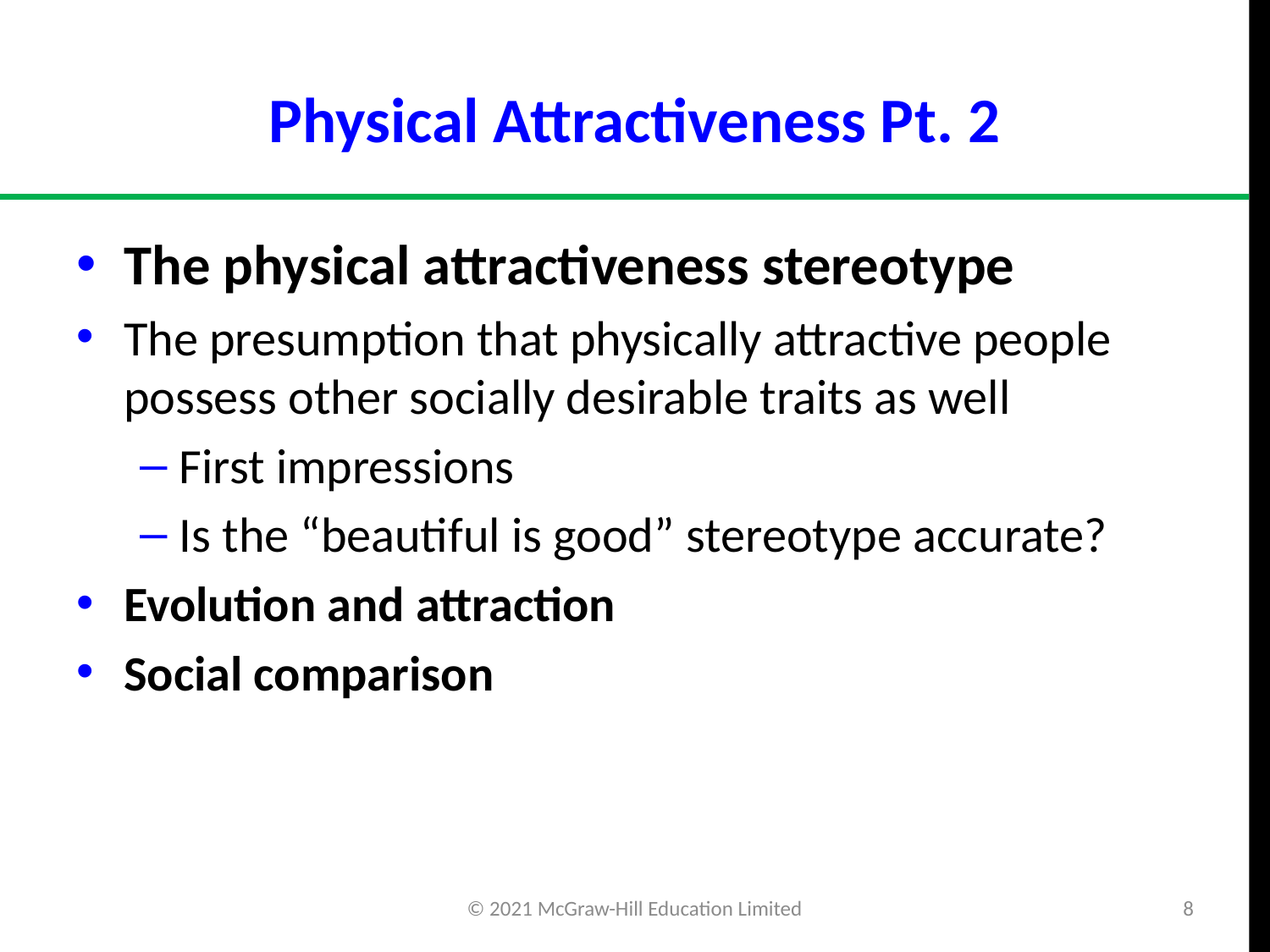

# Physical Attractiveness Pt. 2
The physical attractiveness stereotype
The presumption that physically attractive people possess other socially desirable traits as well
First impressions
Is the “beautiful is good” stereotype accurate?
Evolution and attraction
Social comparison
© 2021 McGraw-Hill Education Limited
8